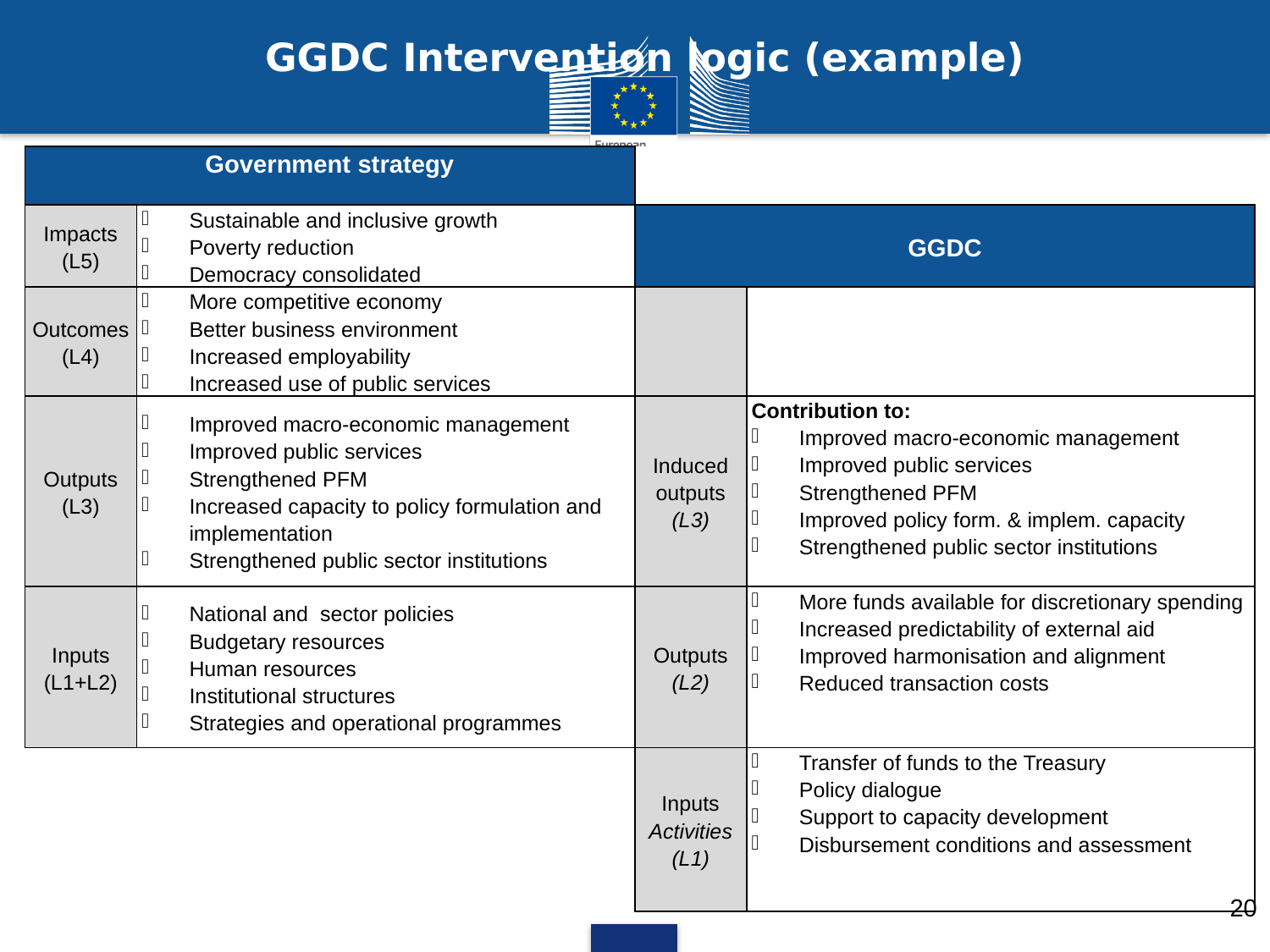

GGDC Intervention logic (example)
| Government strategy |  |  |  |  |
| --- | --- | --- | --- | --- |
| Impacts (L5) | Sustainable and inclusive growth Poverty reduction Democracy consolidated | GGDC |  |  |
| Outcomes(L4) | More competitive economy Better business environment Increased employability Increased use of public services |  |  |  |
| Outputs (L3) | Improved macro-economic management Improved public services Strengthened PFM Increased capacity to policy formulation and implementation Strengthened public sector institutions | Induced outputs (L3) | Contribution to: Improved macro-economic management Improved public services Strengthened PFM Improved policy form. & implem. capacity Strengthened public sector institutions |  |
| Inputs (L1+L2) | National and sector policies Budgetary resources Human resources Institutional structures Strategies and operational programmes | Outputs (L2) | More funds available for discretionary spending Increased predictability of external aid Improved harmonisation and alignment Reduced transaction costs |  |
|  |  | Inputs Activities (L1) | Transfer of funds to the Treasury Policy dialogue Support to capacity development Disbursement conditions and assessment |  |
20